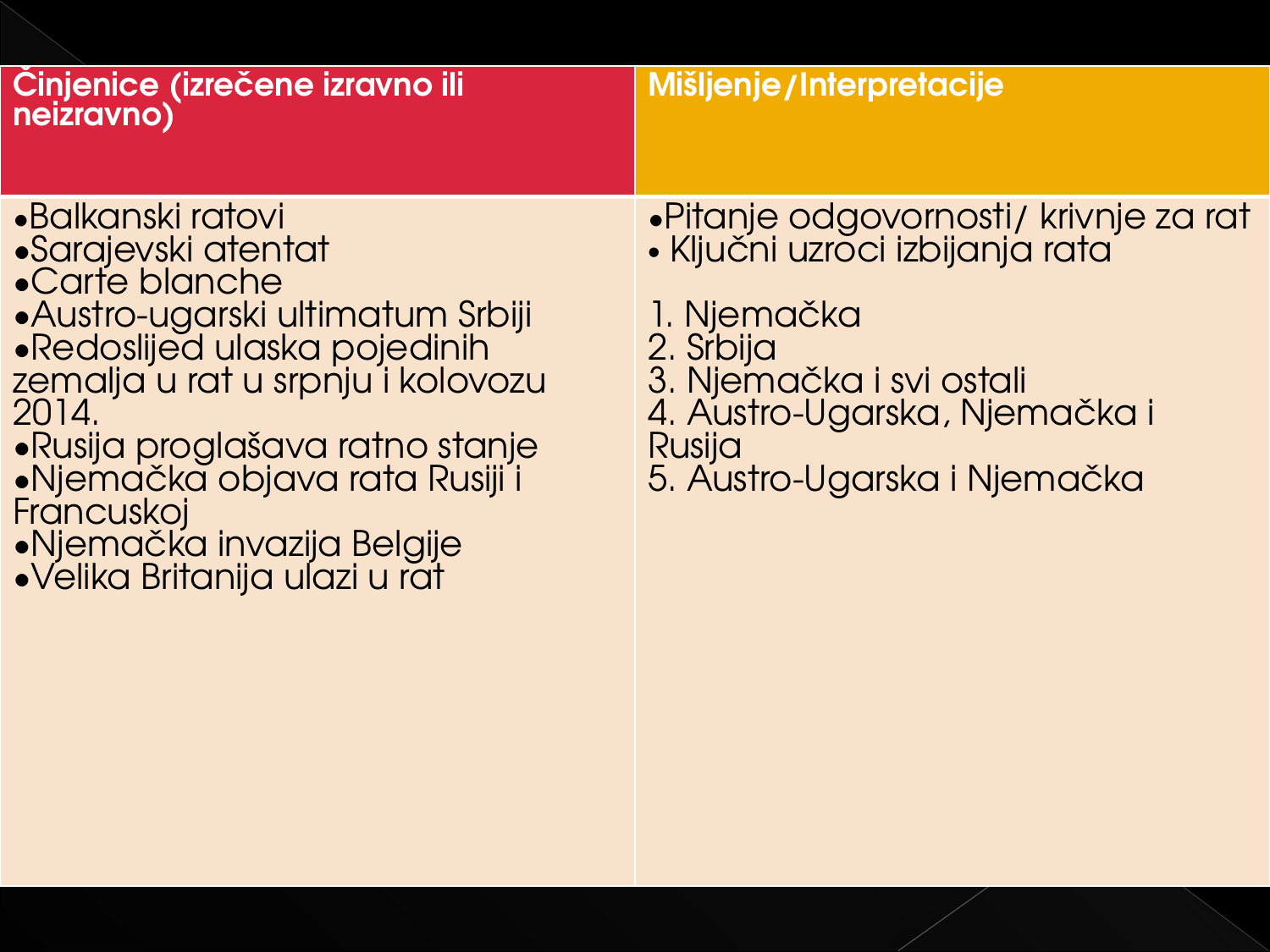

| Činjenice (izrečene izravno ili neizravno) | Mišljenje/Interpretacije |
| --- | --- |
| •Balkanski ratovi •Sarajevski atentat •Carte blanche •Austro-ugarski ultimatum Srbiji •Redoslijed ulaska pojedinih zemalja u rat u srpnju i kolovozu 2014. •Rusija proglašava ratno stanje •Njemačka objava rata Rusiji i Francuskoj •Njemačka invazija Belgije •Velika Britanija ulazi u rat | •Pitanje odgovornosti/ krivnje za rat Ključni uzroci izbijanja rata 1. Njemačka 2. Srbija 3. Njemačka i svi ostali 4. Austro-Ugarska, Njemačka i Rusija 5. Austro-Ugarska i Njemačka |